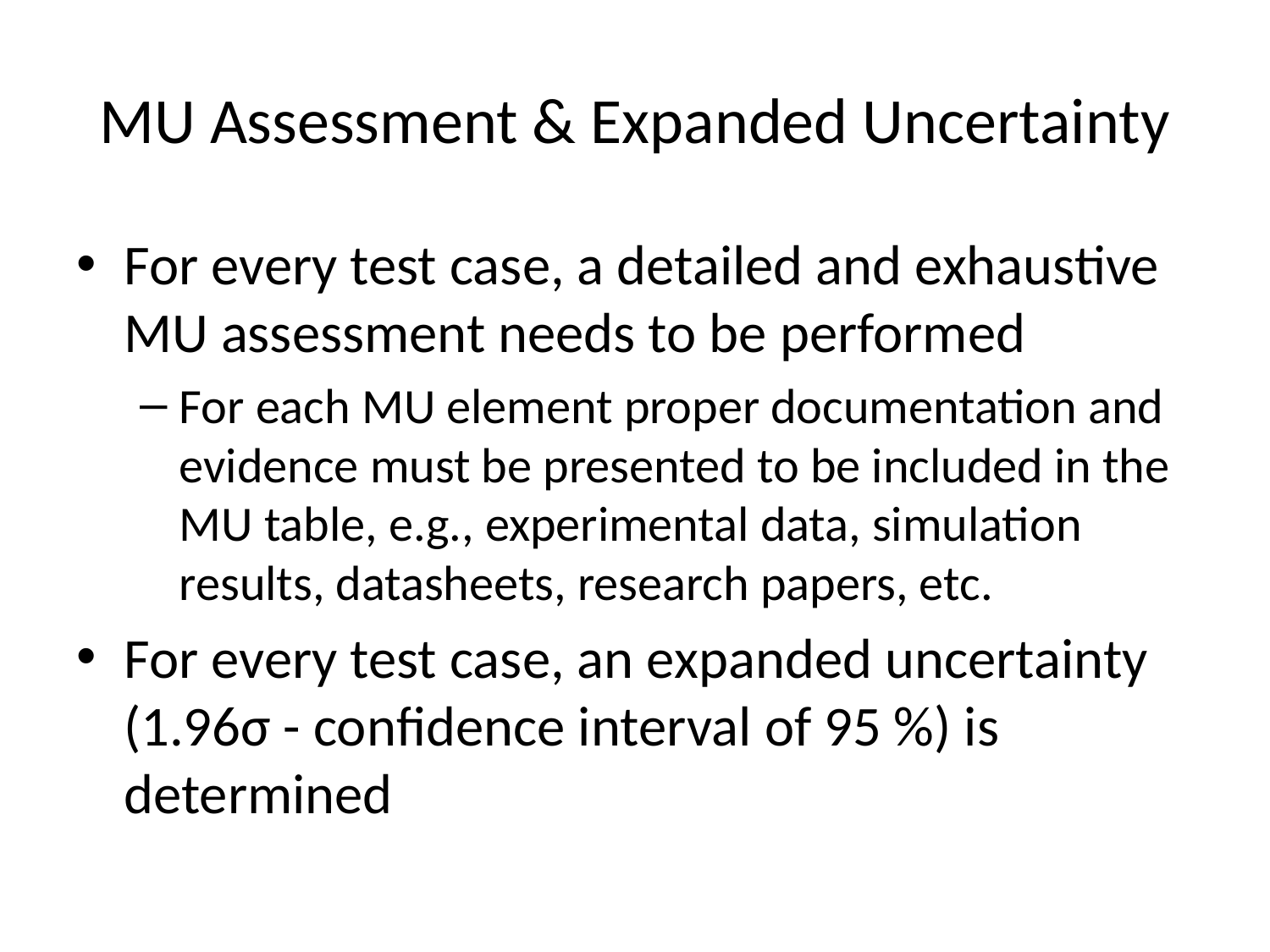

# MU Assessment & Expanded Uncertainty
For every test case, a detailed and exhaustive MU assessment needs to be performed
For each MU element proper documentation and evidence must be presented to be included in the MU table, e.g., experimental data, simulation results, datasheets, research papers, etc.
For every test case, an expanded uncertainty (1.96σ - confidence interval of 95 %) is determined